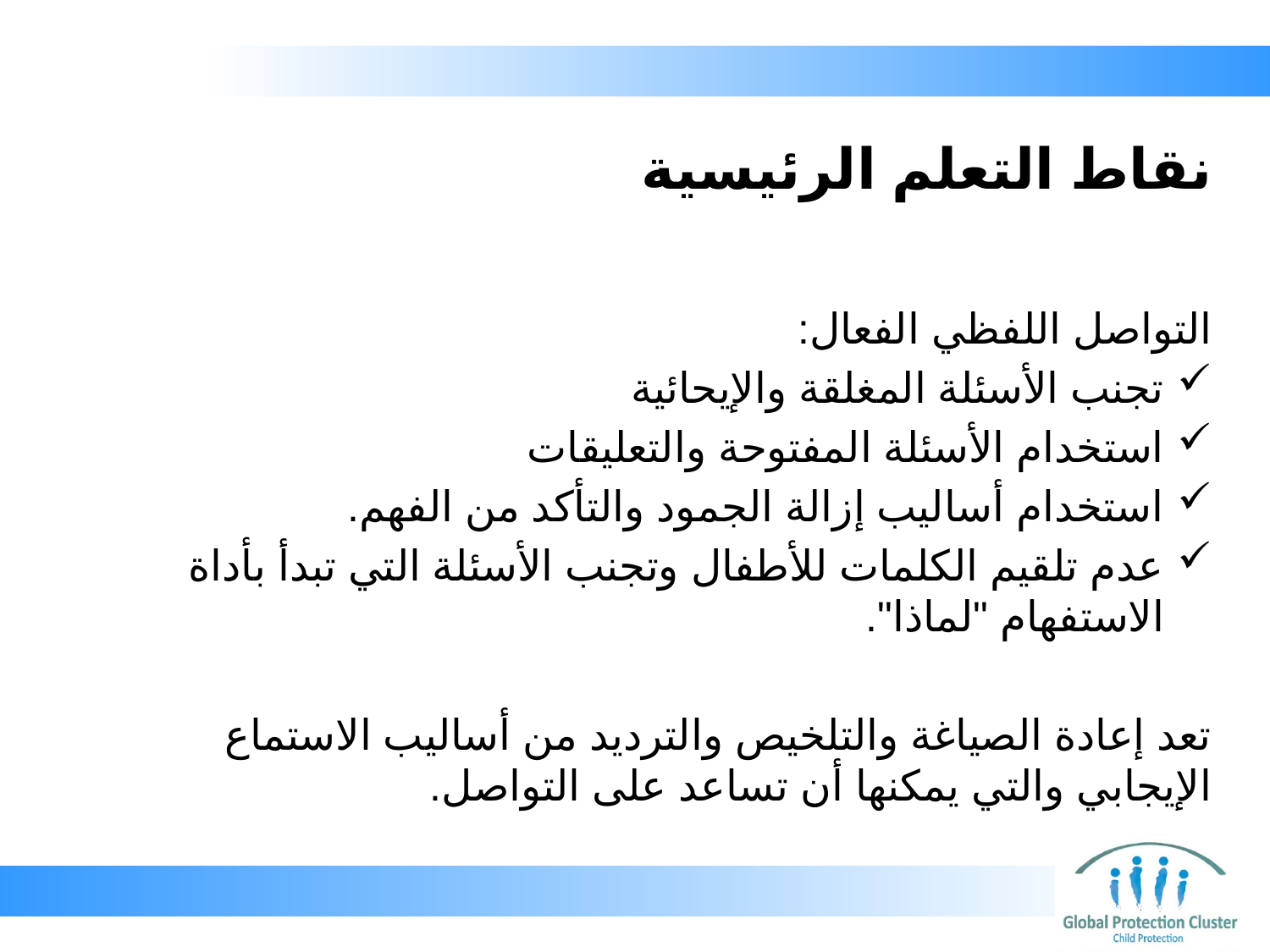

# نقاط التعلم الرئيسية

التواصل اللفظي الفعال:
تجنب الأسئلة المغلقة والإيحائية
استخدام الأسئلة المفتوحة والتعليقات
استخدام أساليب إزالة الجمود والتأكد من الفهم.
عدم تلقيم الكلمات للأطفال وتجنب الأسئلة التي تبدأ بأداة الاستفهام "لماذا".

تعد إعادة الصياغة والتلخيص والترديد من أساليب الاستماع الإيجابي والتي يمكنها أن تساعد على التواصل.